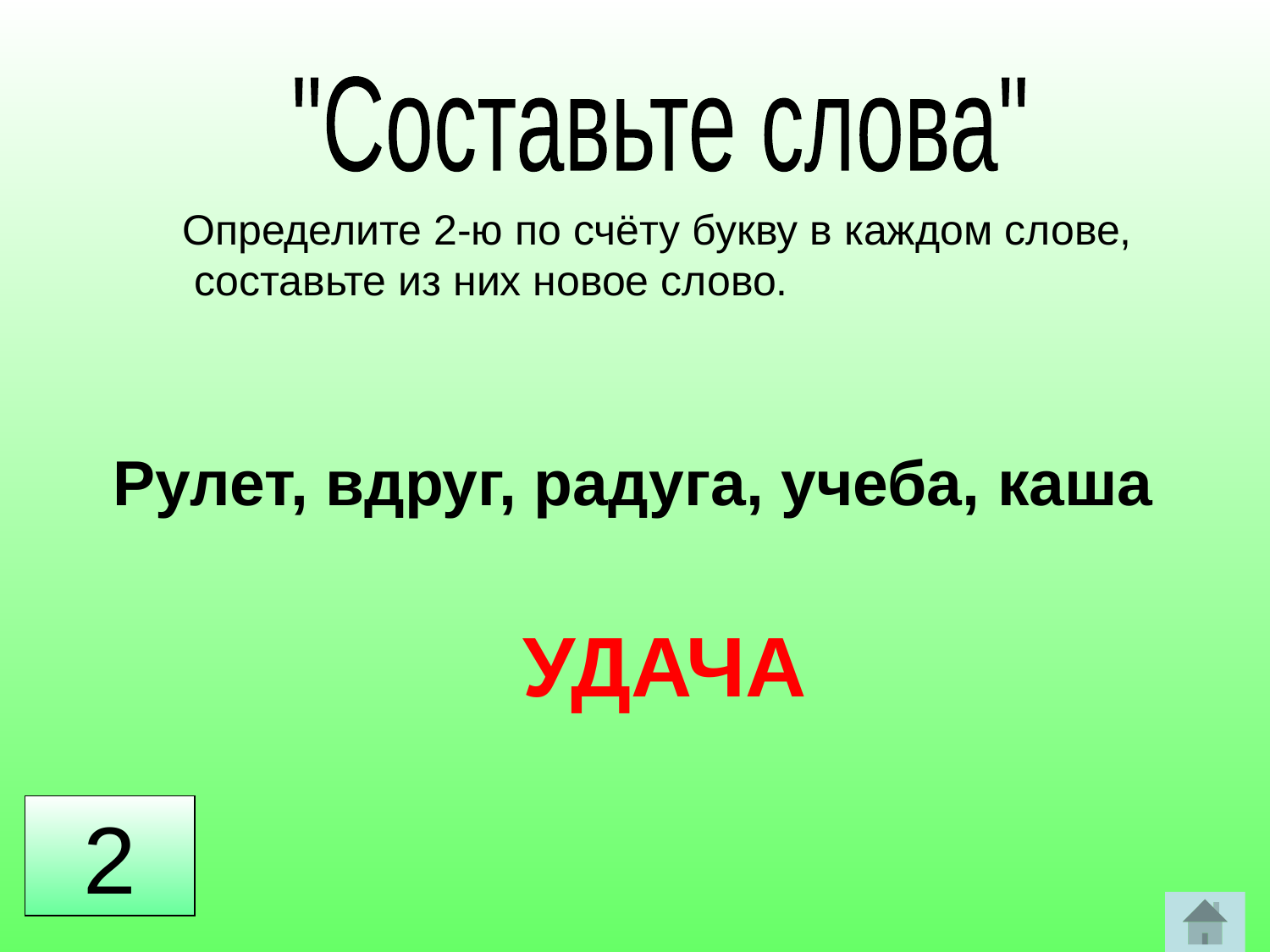

"Составьте слова"
Определите 2-ю по счёту букву в каждом слове,
 составьте из них новое слово.
 Рулет, вдруг, радуга, учеба, каша
УДАЧА
2